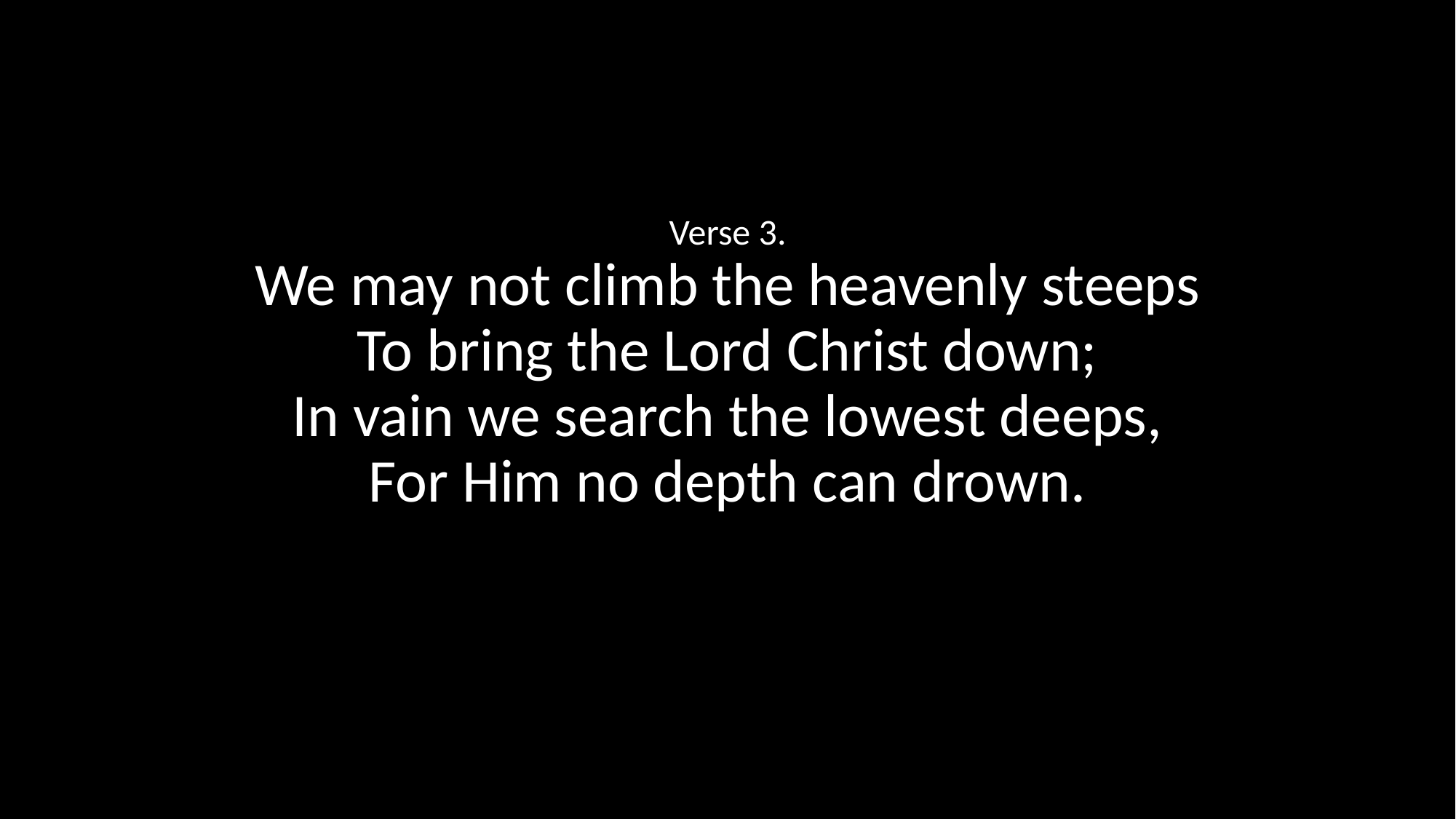

Verse 3.
We may not climb the heavenly steeps
To bring the Lord Christ down;
In vain we search the lowest deeps,
For Him no depth can drown.